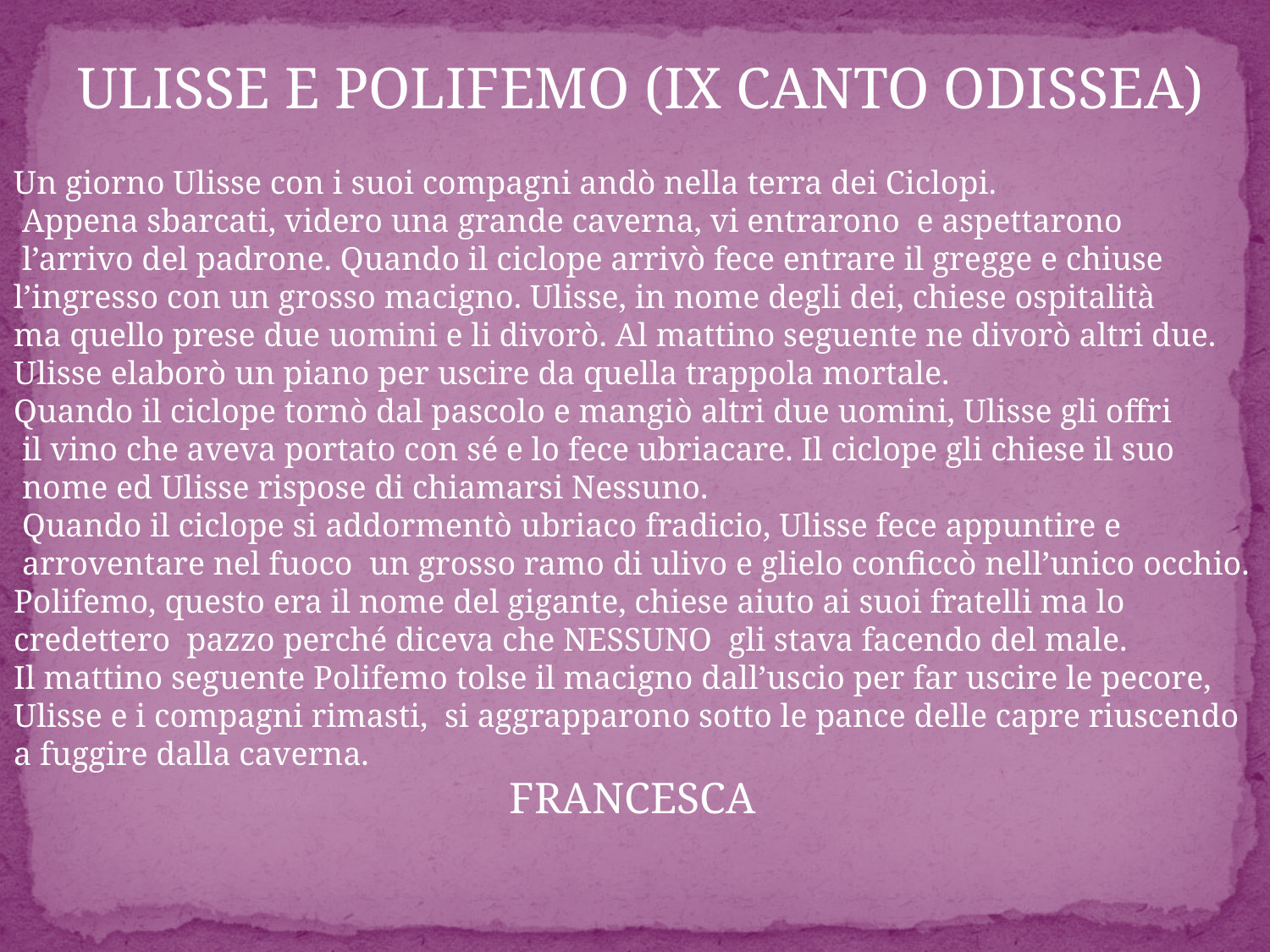

ULISSE E POLIFEMO (IX CANTO ODISSEA)
Un giorno Ulisse con i suoi compagni andò nella terra dei Ciclopi.
 Appena sbarcati, videro una grande caverna, vi entrarono  e aspettarono
 l’arrivo del padrone. Quando il ciclope arrivò fece entrare il gregge e chiuse
l’ingresso con un grosso macigno. Ulisse, in nome degli dei, chiese ospitalità
ma quello prese due uomini e li divorò. Al mattino seguente ne divorò altri due.
Ulisse elaborò un piano per uscire da quella trappola mortale.
Quando il ciclope tornò dal pascolo e mangiò altri due uomini, Ulisse gli offri
 il vino che aveva portato con sé e lo fece ubriacare. Il ciclope gli chiese il suo
 nome ed Ulisse rispose di chiamarsi Nessuno.
 Quando il ciclope si addormentò ubriaco fradicio, Ulisse fece appuntire e
 arroventare nel fuoco  un grosso ramo di ulivo e glielo conficcò nell’unico occhio.
Polifemo, questo era il nome del gigante, chiese aiuto ai suoi fratelli ma lo
credettero  pazzo perché diceva che NESSUNO  gli stava facendo del male.
Il mattino seguente Polifemo tolse il macigno dall’uscio per far uscire le pecore,
Ulisse e i compagni rimasti,  si aggrapparono sotto le pance delle capre riuscendo
a fuggire dalla caverna.
FRANCESCA